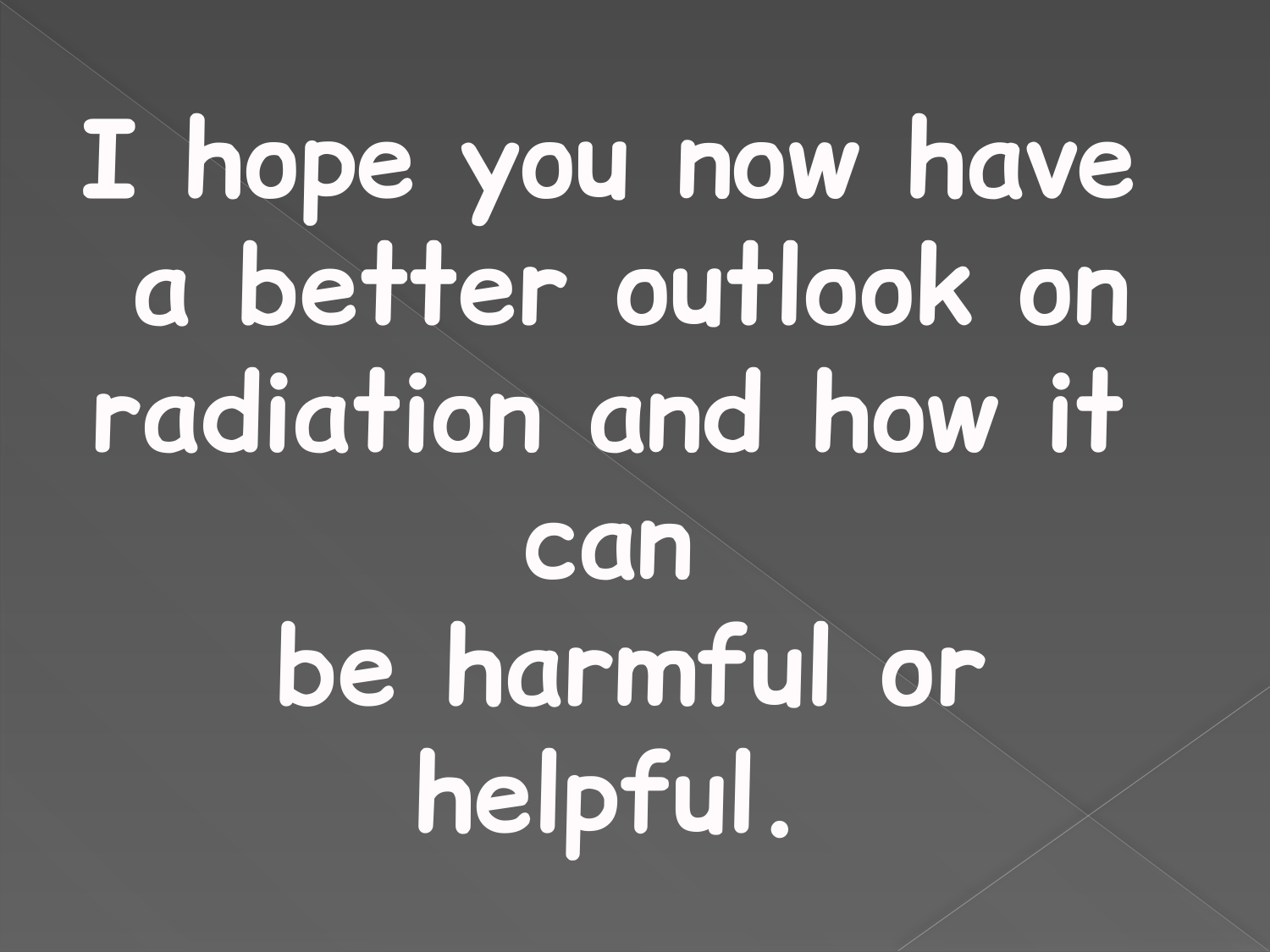

I hope you now have
 a better outlook on radiation and how it can
 be harmful or helpful.